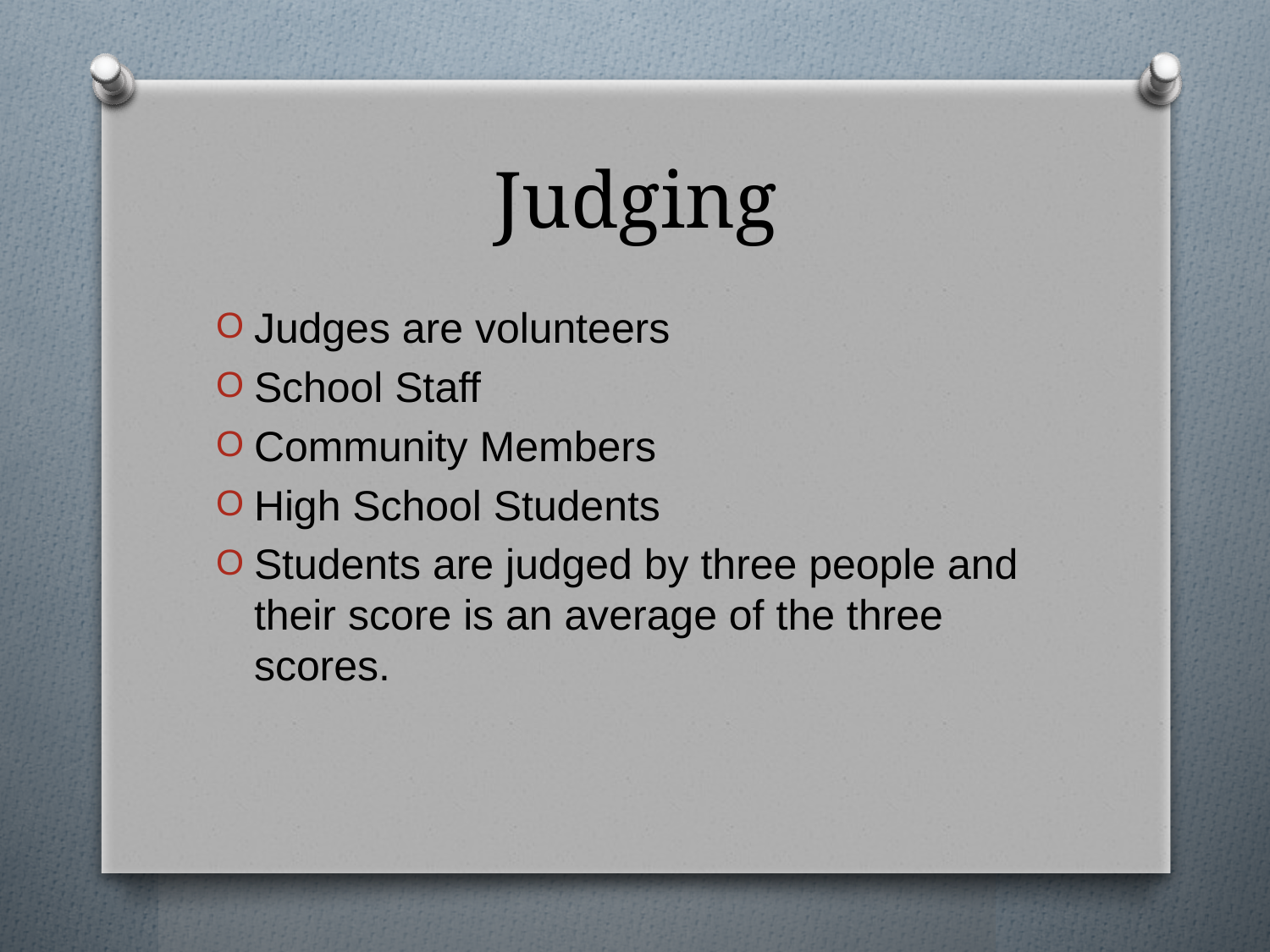

# Judging
Judges are volunteers
School Staff
Community Members
High School Students
Students are judged by three people and their score is an average of the three scores.